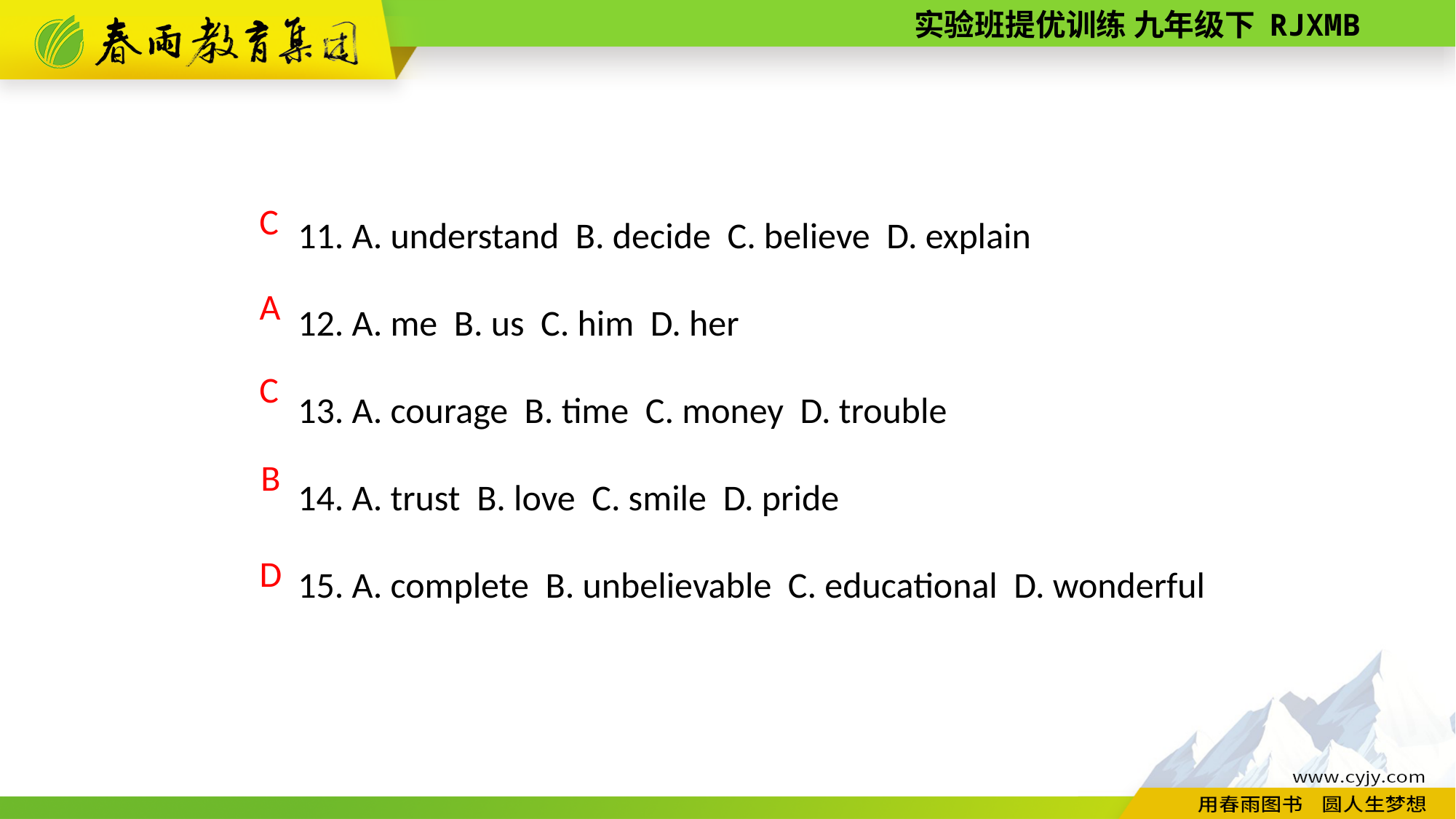

11. A. understand  B. decide  C. believe  D. explain
12. A. me  B. us  C. him  D. her
13. A. courage  B. time  C. money  D. trouble
14. A. trust  B. love  C. smile  D. pride
15. A. complete  B. unbelievable  C. educational  D. wonderful
C
A
C
B
D